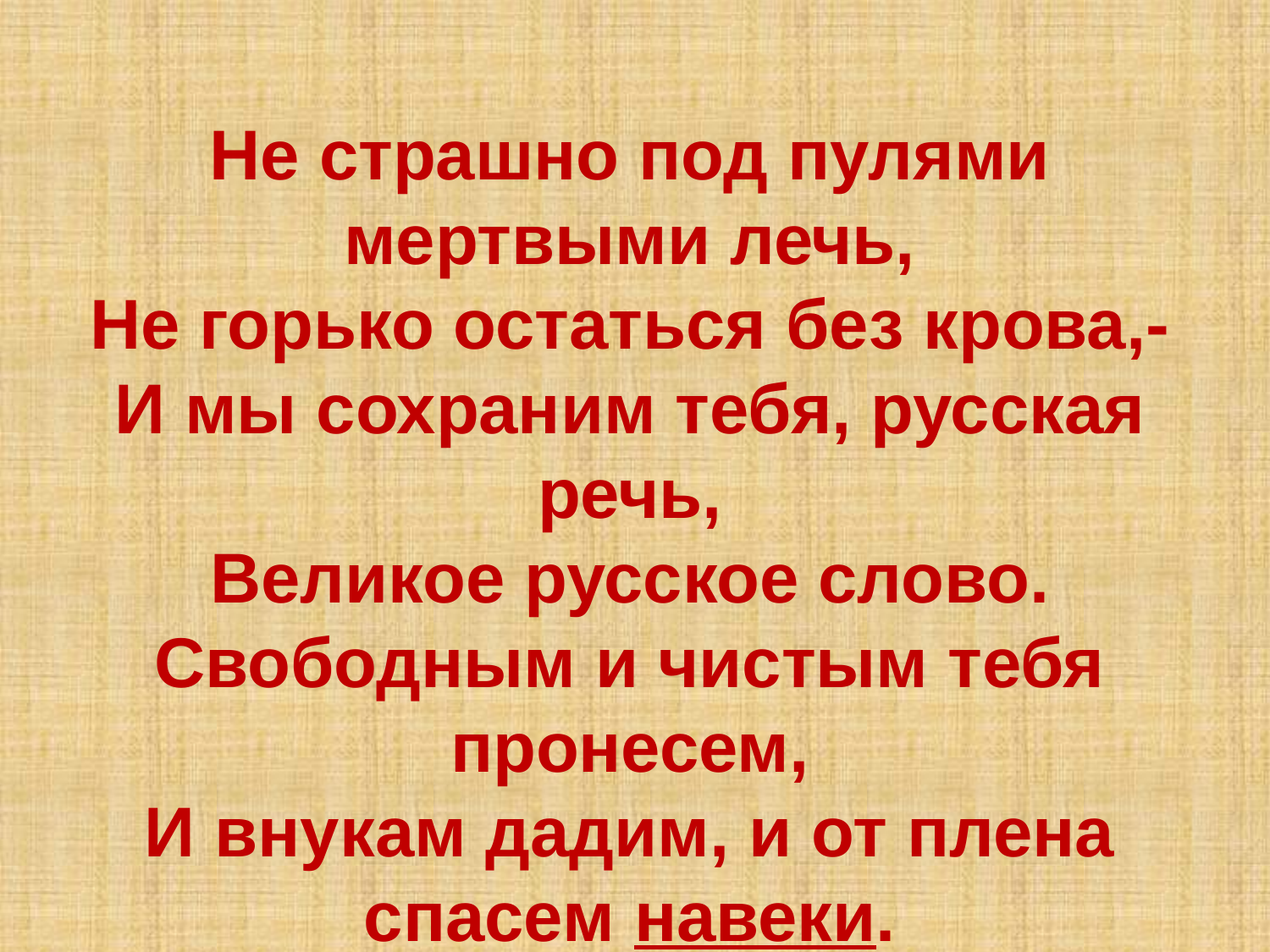

Не страшно под пулями мертвыми лечь,
Не горько остаться без крова,-
И мы сохраним тебя, русская речь,
Великое русское слово.
Свободным и чистым тебя пронесем,
И внукам дадим, и от плена спасем навеки.

АННА АХМАТОВА,
Февраль 1943г .